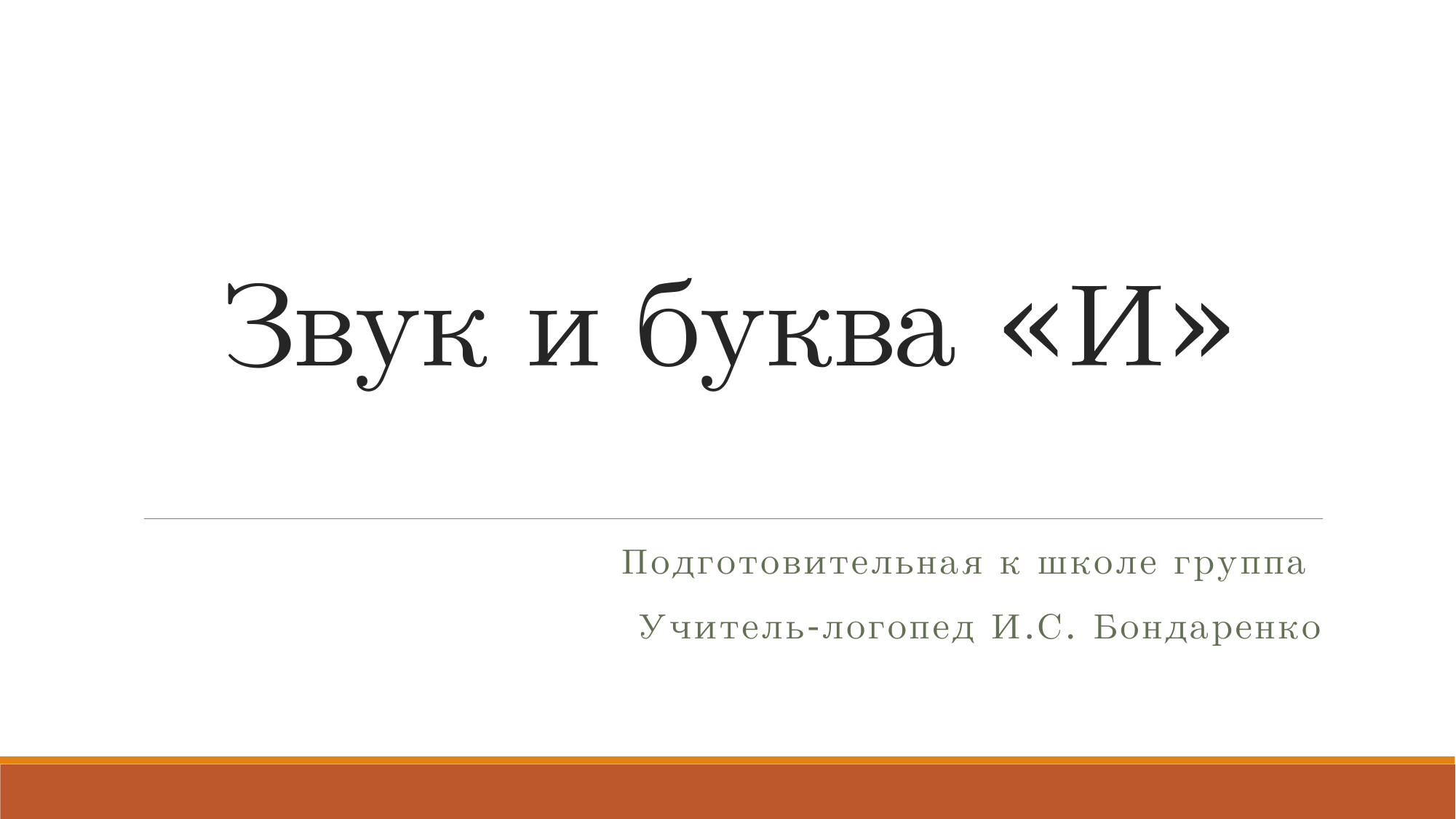

# Звук и буква «И»
Подготовительная к школе группа
Учитель-логопед И.С. Бондаренко